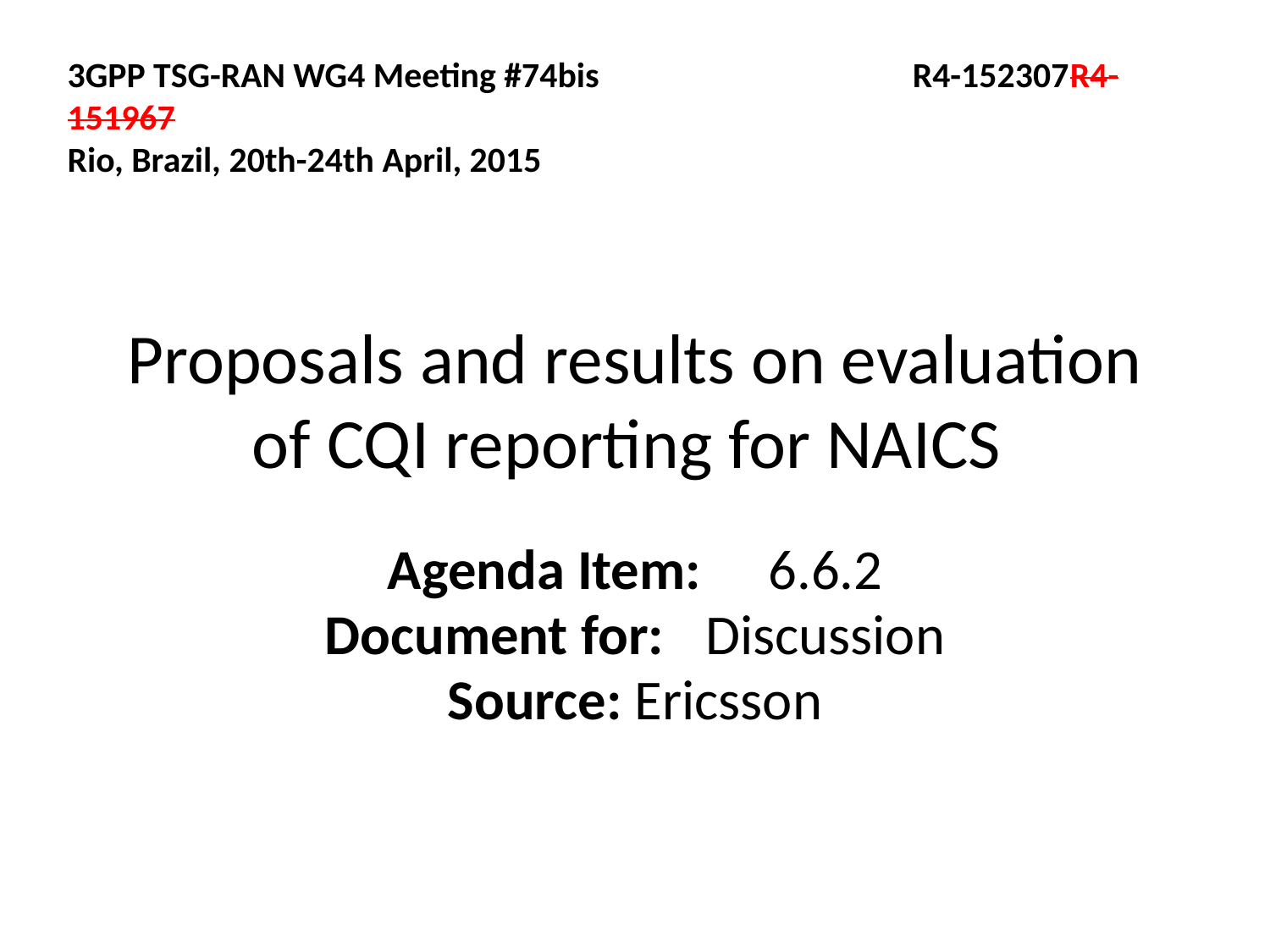

3GPP TSG-RAN WG4 Meeting #74bis                                       R4-152307R4-151967
Rio, Brazil, 20th-24th April, 2015
# Proposals and results on evaluation of CQI reporting for NAICS
Agenda Item:	6.6.2
Document for:	Discussion
Source: Ericsson